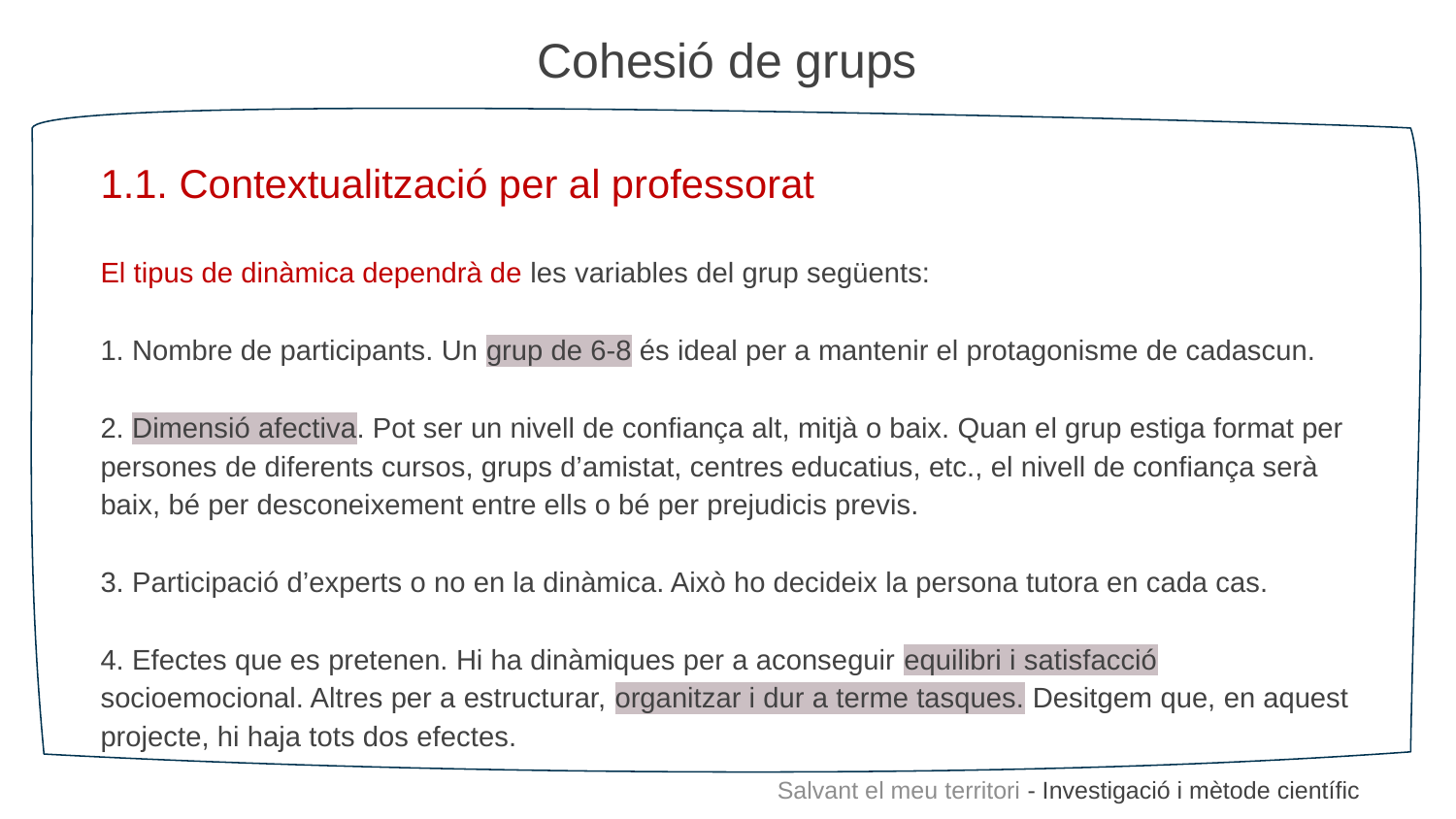

Cohesió de grups

1.1. Contextualització per al professorat
El tipus de dinàmica dependrà de les variables del grup següents:

1. Nombre de participants. Un grup de 6-8 és ideal per a mantenir el protagonisme de cadascun.

2. Dimensió afectiva. Pot ser un nivell de confiança alt, mitjà o baix. Quan el grup estiga format per persones de diferents cursos, grups d’amistat, centres educatius, etc., el nivell de confiança serà baix, bé per desconeixement entre ells o bé per prejudicis previs.

3. Participació d’experts o no en la dinàmica. Això ho decideix la persona tutora en cada cas.

4. Efectes que es pretenen. Hi ha dinàmiques per a aconseguir equilibri i satisfacció socioemocional. Altres per a estructurar, organitzar i dur a terme tasques. Desitgem que, en aquest projecte, hi haja tots dos efectes.

Salvant el meu territori - Investigació i mètode científic